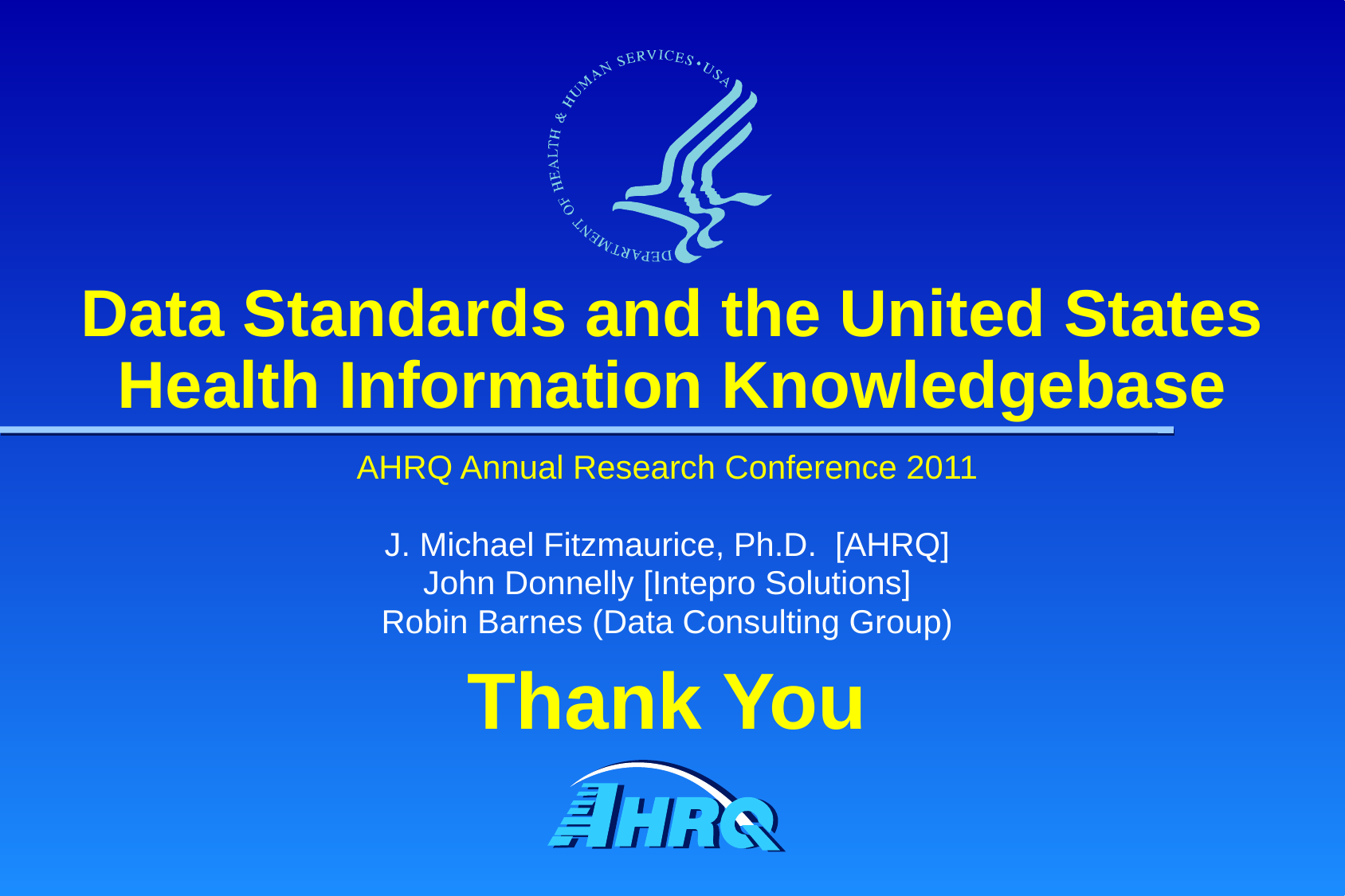

# Data Standards and the United States Health Information Knowledgebase
AHRQ Annual Research Conference 2011

J. Michael Fitzmaurice, Ph.D.  [AHRQ]
John Donnelly [Intepro Solutions]
Robin Barnes (Data Consulting Group)

Thank You